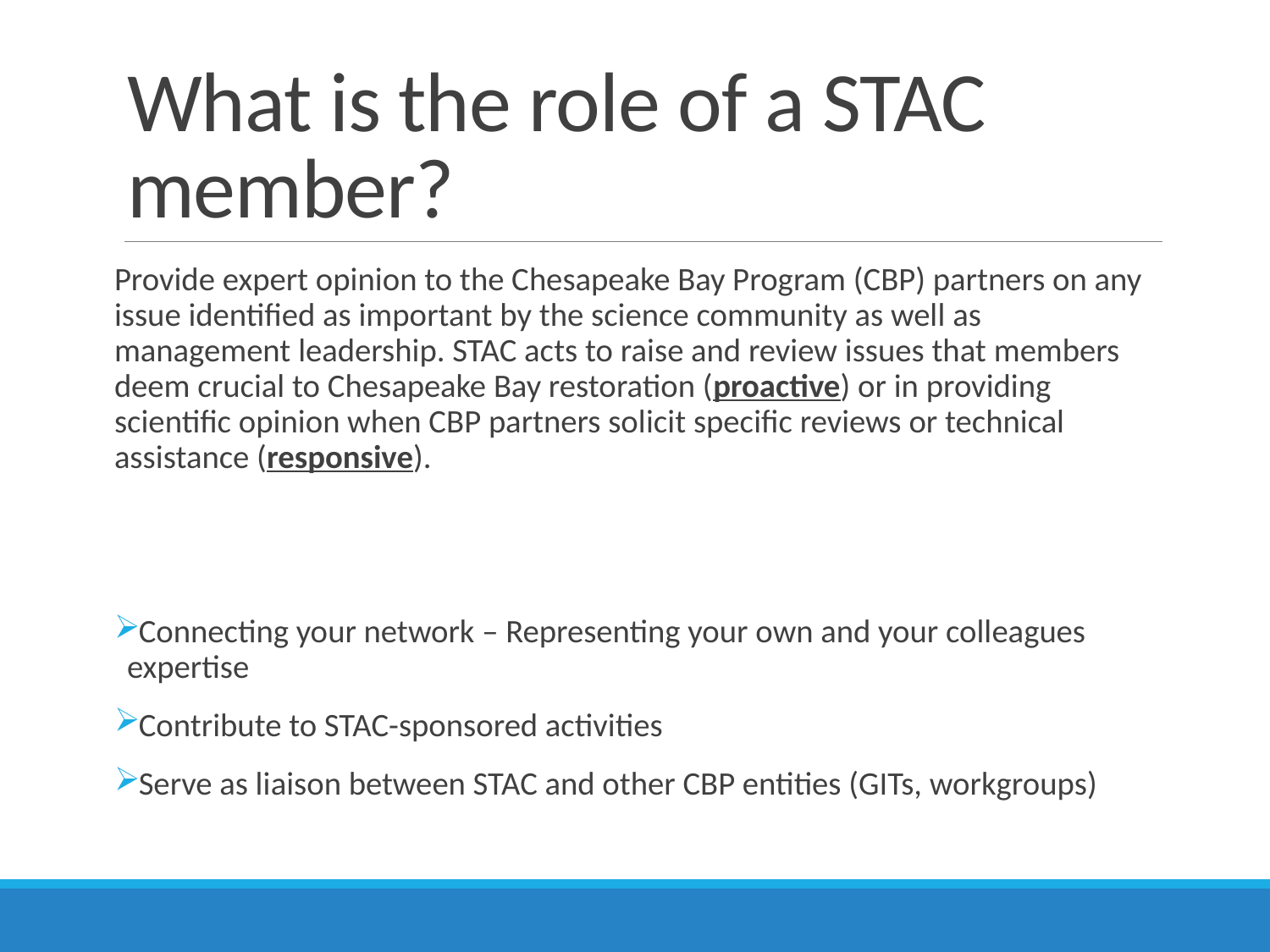

# What is the role of a STAC member?
Provide expert opinion to the Chesapeake Bay Program (CBP) partners on any issue identified as important by the science community as well as management leadership. STAC acts to raise and review issues that members deem crucial to Chesapeake Bay restoration (proactive) or in providing scientific opinion when CBP partners solicit specific reviews or technical assistance (responsive).

Connecting your network – Representing your own and your colleagues expertise
Contribute to STAC-sponsored activities
Serve as liaison between STAC and other CBP entities (GITs, workgroups)